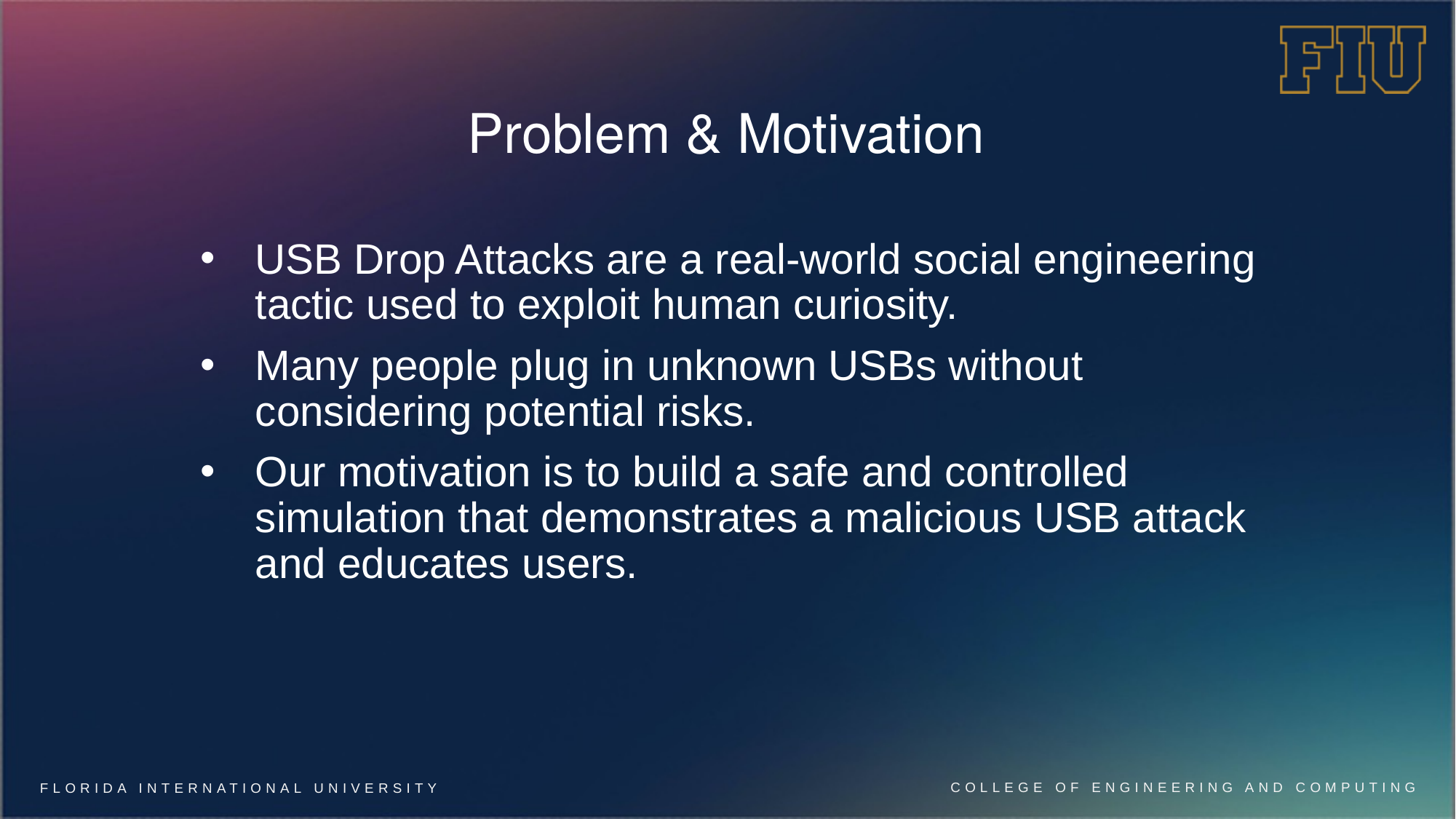

# Problem & Motivation
USB Drop Attacks are a real-world social engineering tactic used to exploit human curiosity.
Many people plug in unknown USBs without considering potential risks.
Our motivation is to build a safe and controlled simulation that demonstrates a malicious USB attack and educates users.